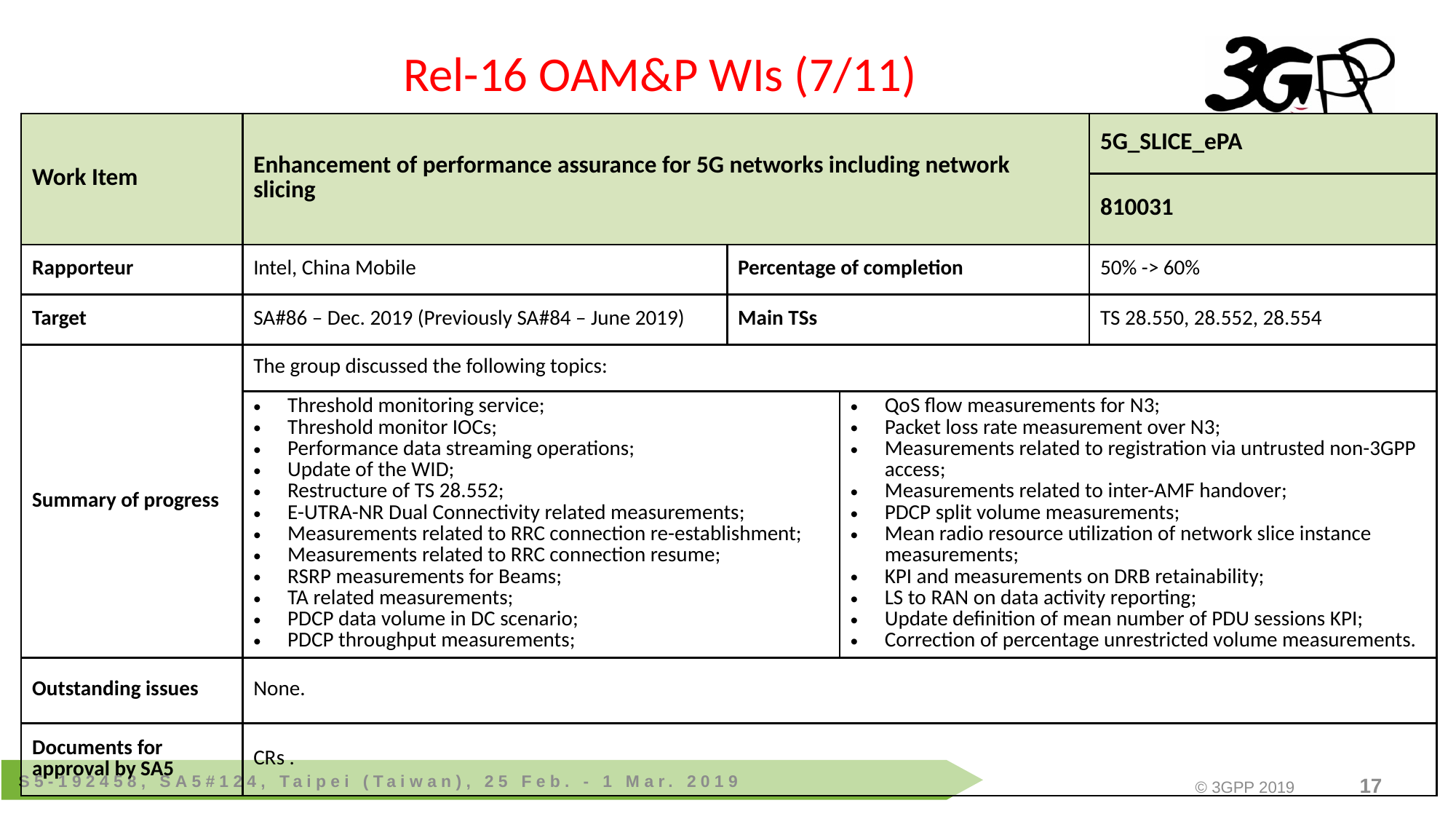

Rel-16 OAM&P WIs (7/11)
| Work Item | Enhancement of performance assurance for 5G networks including network slicing |  |  | 5G\_SLICE\_ePA |
| --- | --- | --- | --- | --- |
|  |  |  |  | 810031 |
| Rapporteur | Intel, China Mobile | Percentage of completion |  | 50% -> 60% |
| Target | SA#86 – Dec. 2019 (Previously SA#84 – June 2019) | Main TSs |  | TS 28.550, 28.552, 28.554 |
| Summary of progress | The group discussed the following topics: |  |  |  |
|  | Threshold monitoring service; Threshold monitor IOCs; Performance data streaming operations; Update of the WID; Restructure of TS 28.552; E-UTRA-NR Dual Connectivity related measurements; Measurements related to RRC connection re-establishment; Measurements related to RRC connection resume; RSRP measurements for Beams; TA related measurements; PDCP data volume in DC scenario; PDCP throughput measurements; |  | QoS flow measurements for N3; Packet loss rate measurement over N3; Measurements related to registration via untrusted non-3GPP access; Measurements related to inter-AMF handover; PDCP split volume measurements; Mean radio resource utilization of network slice instance measurements; KPI and measurements on DRB retainability; LS to RAN on data activity reporting; Update definition of mean number of PDU sessions KPI; Correction of percentage unrestricted volume measurements. |  |
| Outstanding issues | None. |  |  |  |
| Documents for approval by SA5 | CRs . |  |  |  |